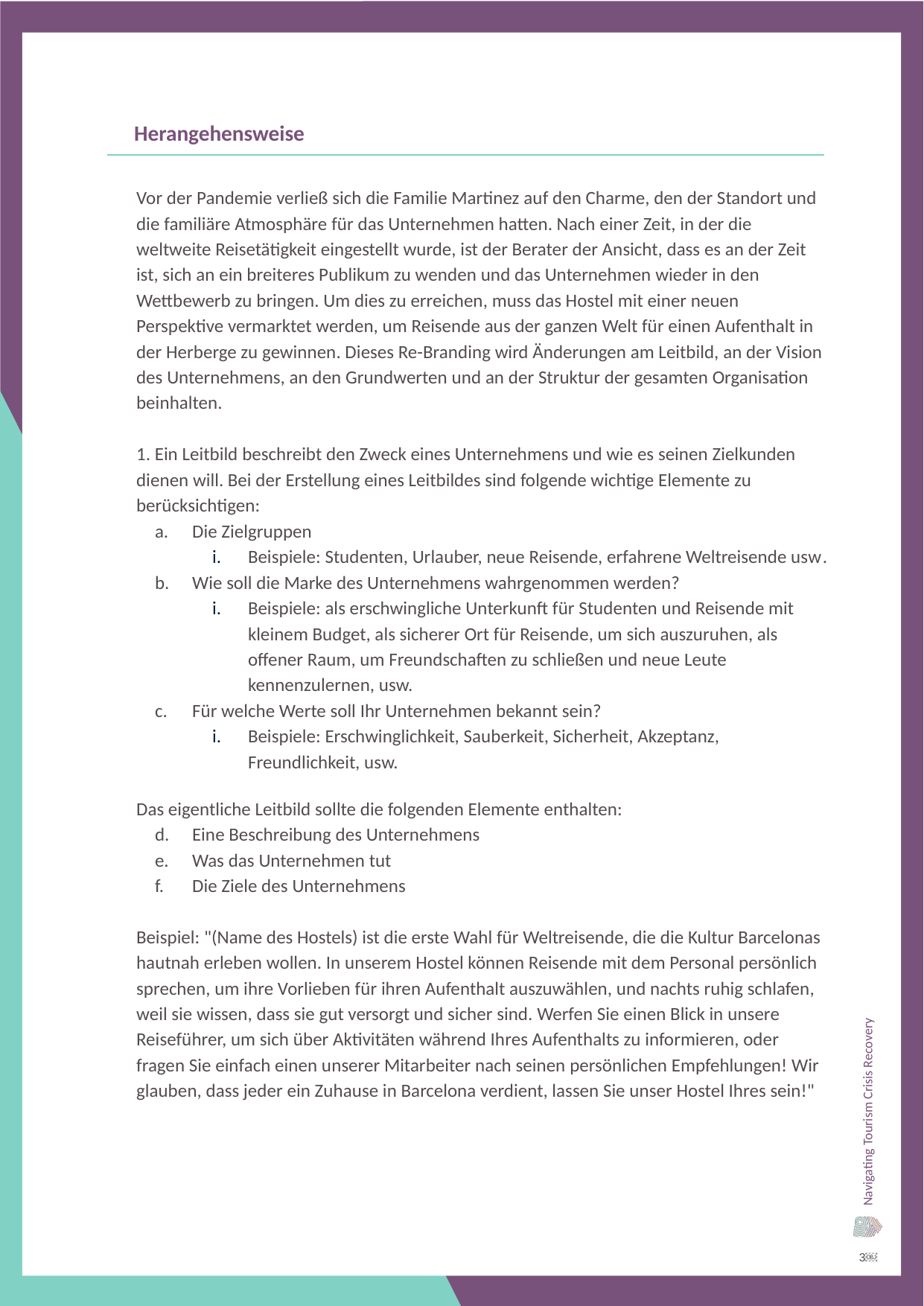

Herangehensweise
Vor der Pandemie verließ sich die Familie Martinez auf den Charme, den der Standort und die familiäre Atmosphäre für das Unternehmen hatten. Nach einer Zeit, in der die weltweite Reisetätigkeit eingestellt wurde, ist der Berater der Ansicht, dass es an der Zeit ist, sich an ein breiteres Publikum zu wenden und das Unternehmen wieder in den Wettbewerb zu bringen. Um dies zu erreichen, muss das Hostel mit einer neuen Perspektive vermarktet werden, um Reisende aus der ganzen Welt für einen Aufenthalt in der Herberge zu gewinnen. Dieses Re-Branding wird Änderungen am Leitbild, an der Vision des Unternehmens, an den Grundwerten und an der Struktur der gesamten Organisation beinhalten.

1. Ein Leitbild beschreibt den Zweck eines Unternehmens und wie es seinen Zielkunden dienen will. Bei der Erstellung eines Leitbildes sind folgende wichtige Elemente zu berücksichtigen:
Die Zielgruppen
Beispiele: Studenten, Urlauber, neue Reisende, erfahrene Weltreisende usw.
Wie soll die Marke des Unternehmens wahrgenommen werden?
Beispiele: als erschwingliche Unterkunft für Studenten und Reisende mit kleinem Budget, als sicherer Ort für Reisende, um sich auszuruhen, als offener Raum, um Freundschaften zu schließen und neue Leute kennenzulernen, usw.
Für welche Werte soll Ihr Unternehmen bekannt sein?
Beispiele: Erschwinglichkeit, Sauberkeit, Sicherheit, Akzeptanz, Freundlichkeit, usw.

Das eigentliche Leitbild sollte die folgenden Elemente enthalten:
Eine Beschreibung des Unternehmens
Was das Unternehmen tut
Die Ziele des Unternehmens

Beispiel: "(Name des Hostels) ist die erste Wahl für Weltreisende, die die Kultur Barcelonas hautnah erleben wollen. In unserem Hostel können Reisende mit dem Personal persönlich sprechen, um ihre Vorlieben für ihren Aufenthalt auszuwählen, und nachts ruhig schlafen, weil sie wissen, dass sie gut versorgt und sicher sind. Werfen Sie einen Blick in unsere Reiseführer, um sich über Aktivitäten während Ihres Aufenthalts zu informieren, oder fragen Sie einfach einen unserer Mitarbeiter nach seinen persönlichen Empfehlungen! Wir glauben, dass jeder ein Zuhause in Barcelona verdient, lassen Sie unser Hostel Ihres sein!"